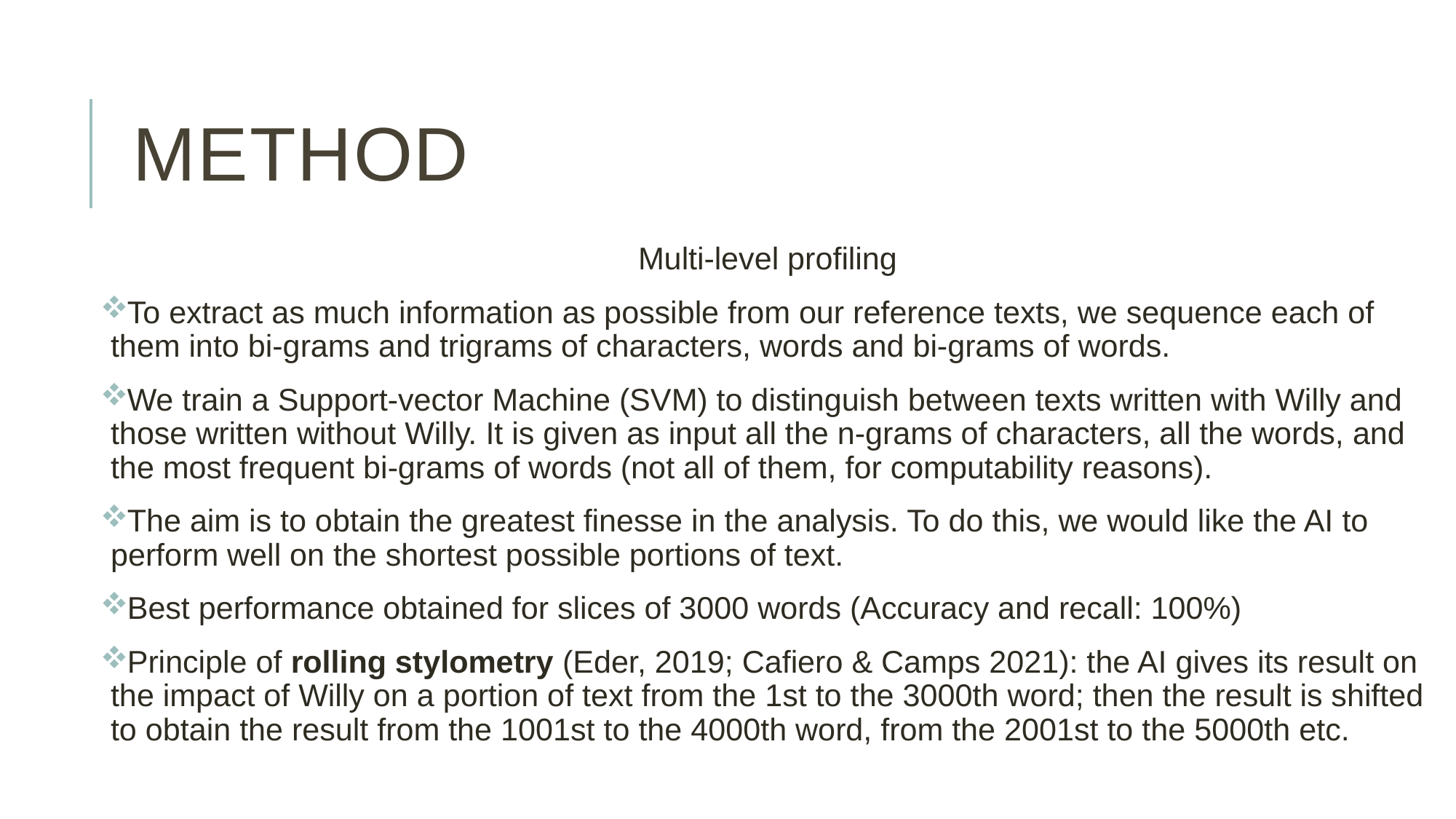

# METHOD
 Multi-level profiling
To extract as much information as possible from our reference texts, we sequence each of them into bi-grams and trigrams of characters, words and bi-grams of words.
We train a Support-vector Machine (SVM) to distinguish between texts written with Willy and those written without Willy. It is given as input all the n-grams of characters, all the words, and the most frequent bi-grams of words (not all of them, for computability reasons).
The aim is to obtain the greatest finesse in the analysis. To do this, we would like the AI to perform well on the shortest possible portions of text.
Best performance obtained for slices of 3000 words (Accuracy and recall: 100%)
Principle of rolling stylometry (Eder, 2019; Cafiero & Camps 2021): the AI gives its result on the impact of Willy on a portion of text from the 1st to the 3000th word; then the result is shifted to obtain the result from the 1001st to the 4000th word, from the 2001st to the 5000th etc.